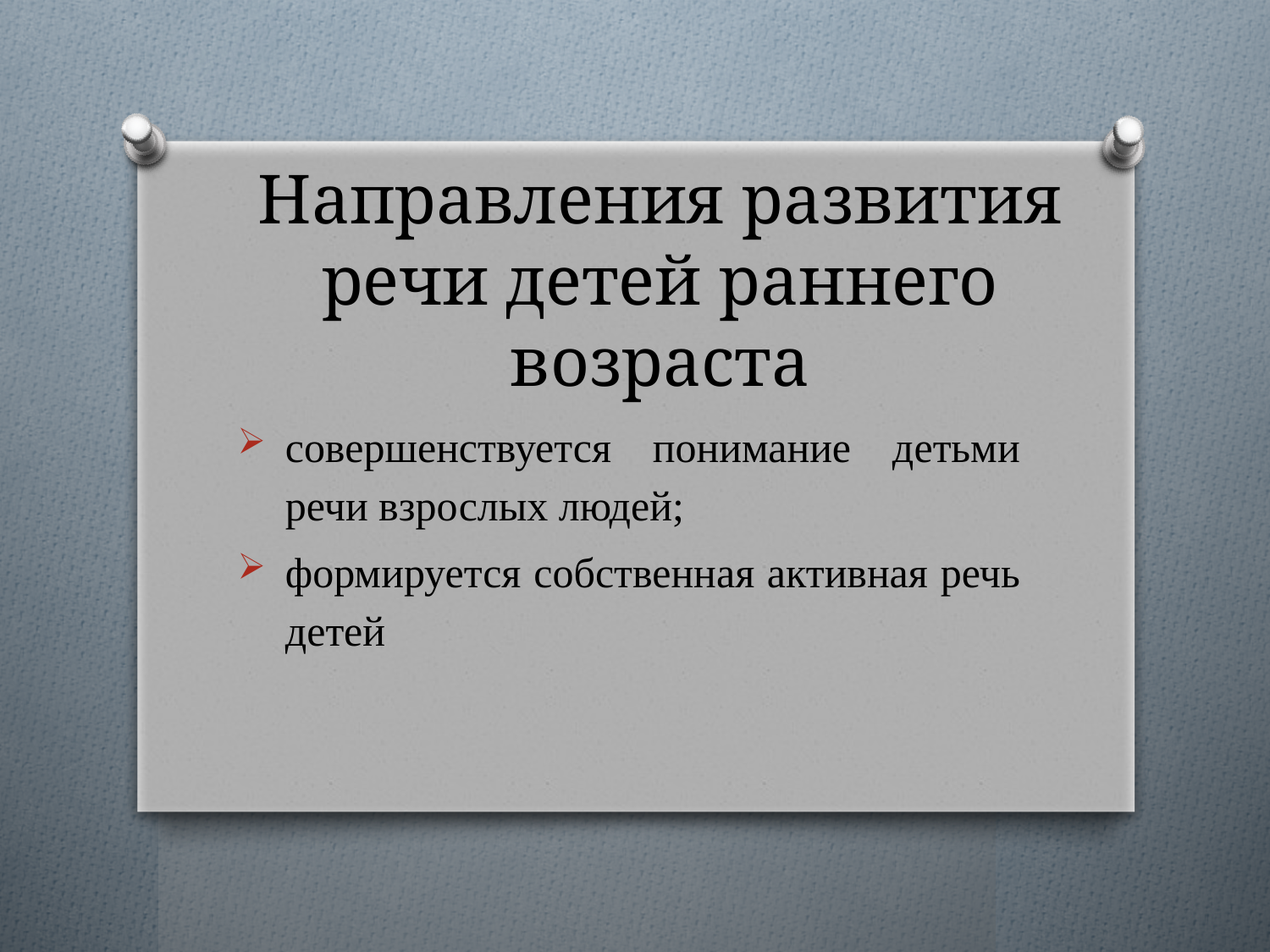

# Направления развития речи детей раннего возраста
совершенствуется понимание детьми речи взрослых людей;
формируется собственная активная речь детей